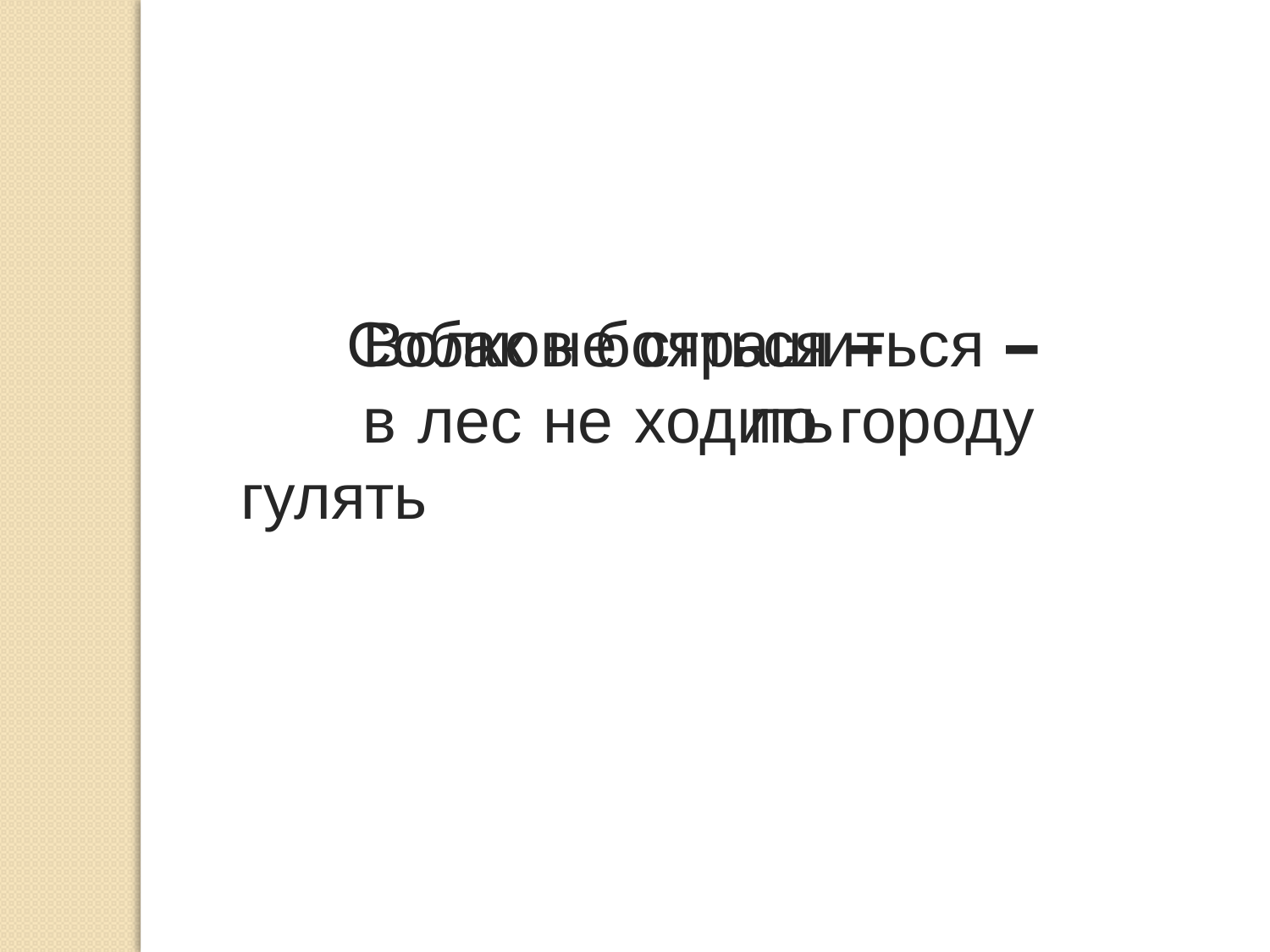

Волков бояться –                          в лес не ходить
     Собак не страшиться –                               по городу гулять